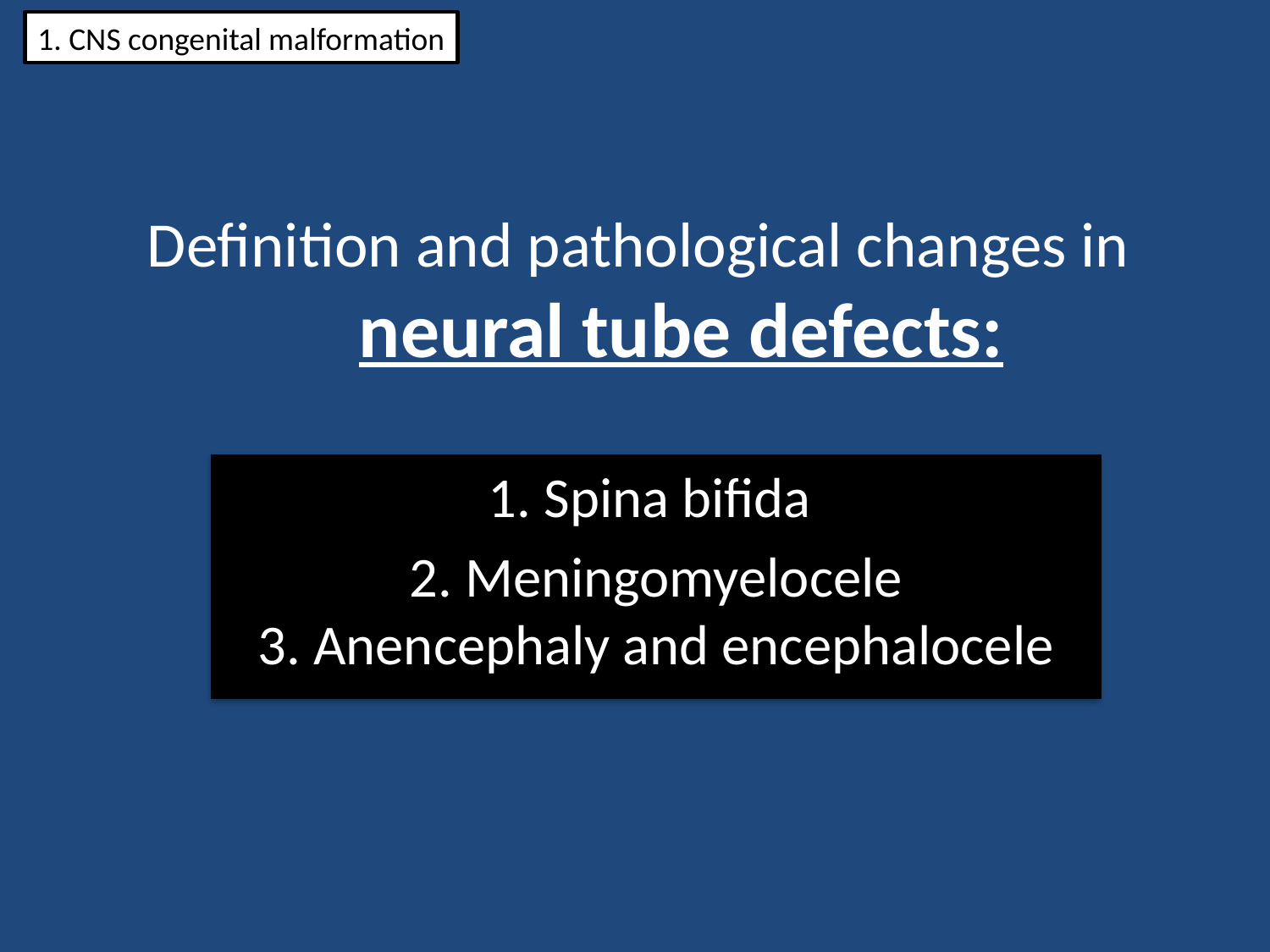

1. CNS congenital malformation
# Definition and pathological changes in neural tube defects:
1. Spina bifida
2. Meningomyelocele
3. Anencephaly and encephalocele